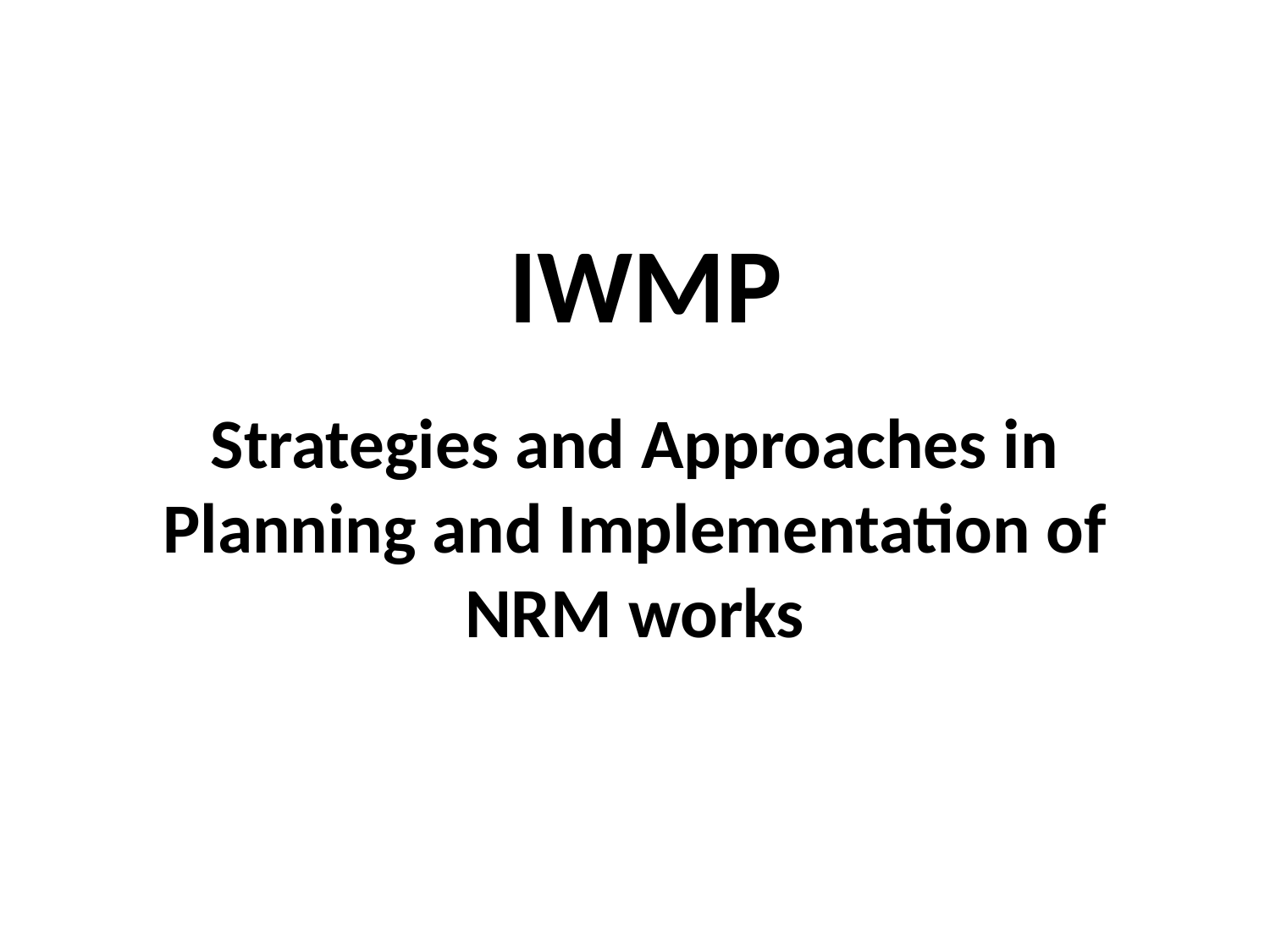

# IWMP
Strategies and Approaches in Planning and Implementation of NRM works